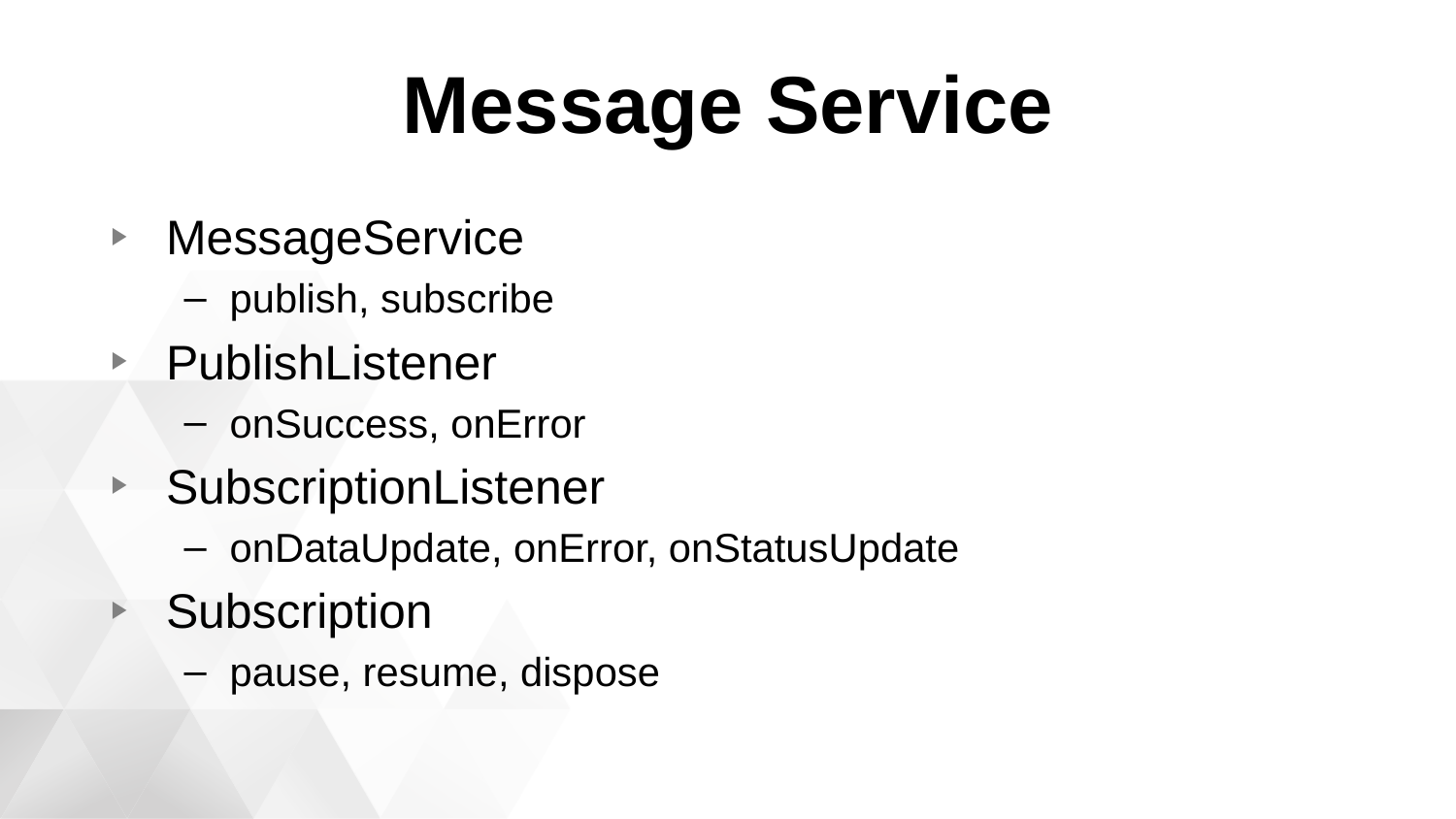

# Message Service
MessageService
publish, subscribe
PublishListener
onSuccess, onError
SubscriptionListener
onDataUpdate, onError, onStatusUpdate
Subscription
pause, resume, dispose